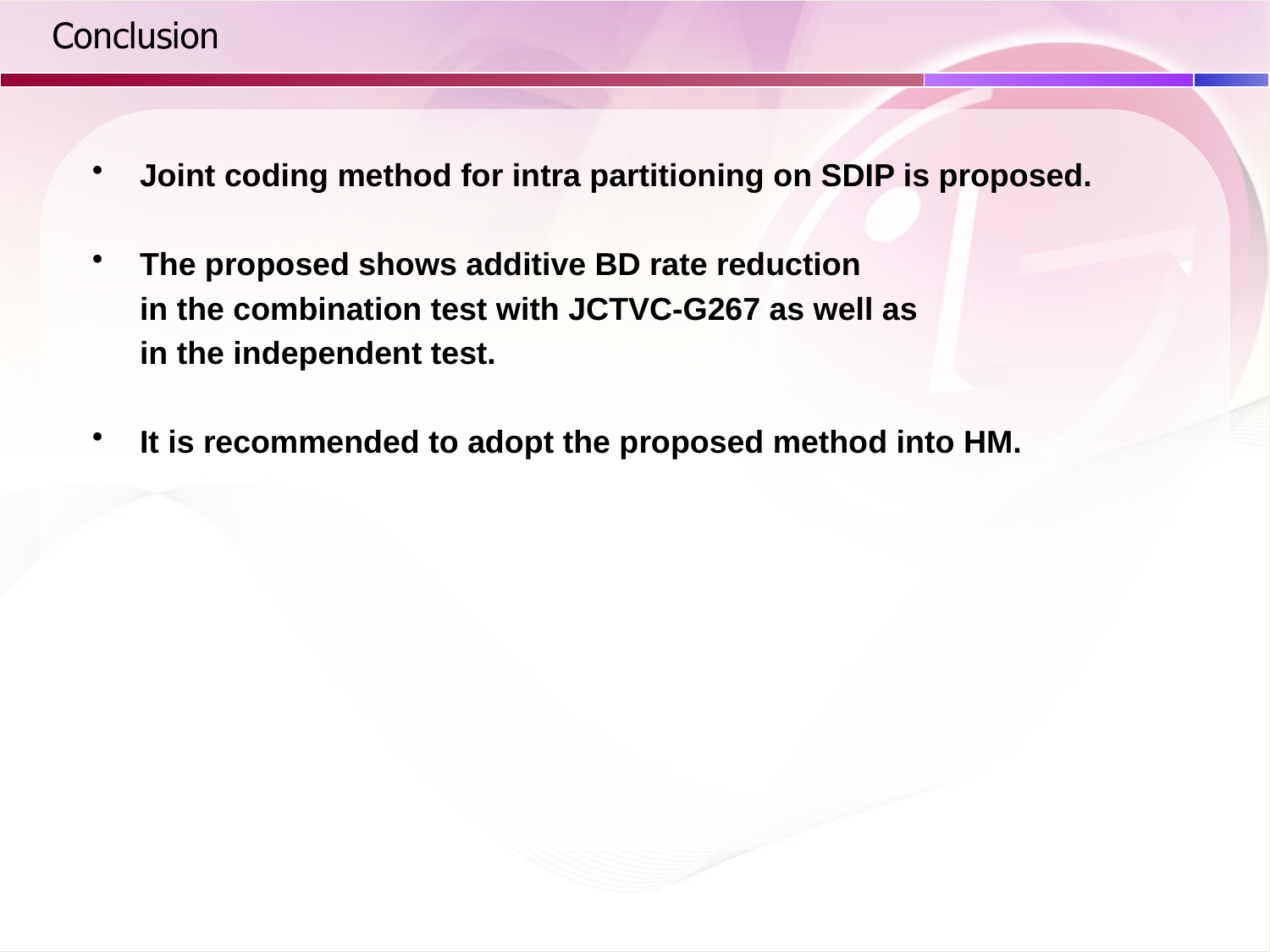

# Conclusion
Joint coding method for intra partitioning on SDIP is proposed.

The proposed shows additive BD rate reduction
	in the combination test with JCTVC-G267 as well as
	in the independent test.

It is recommended to adopt the proposed method into HM.